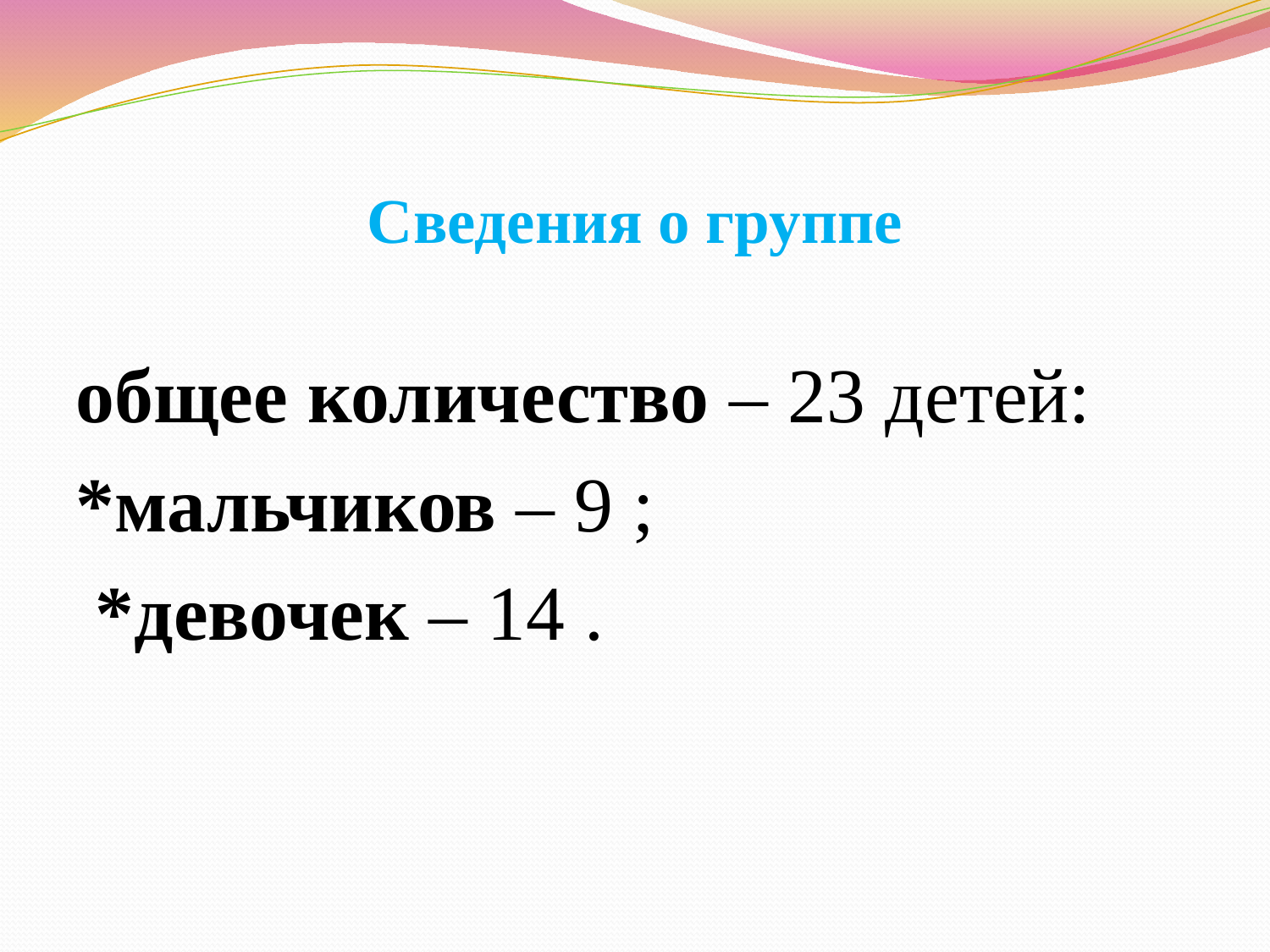

# Сведения о группе

общее количество – 23 детей:
*мальчиков – 9 ;
 *девочек – 14 .